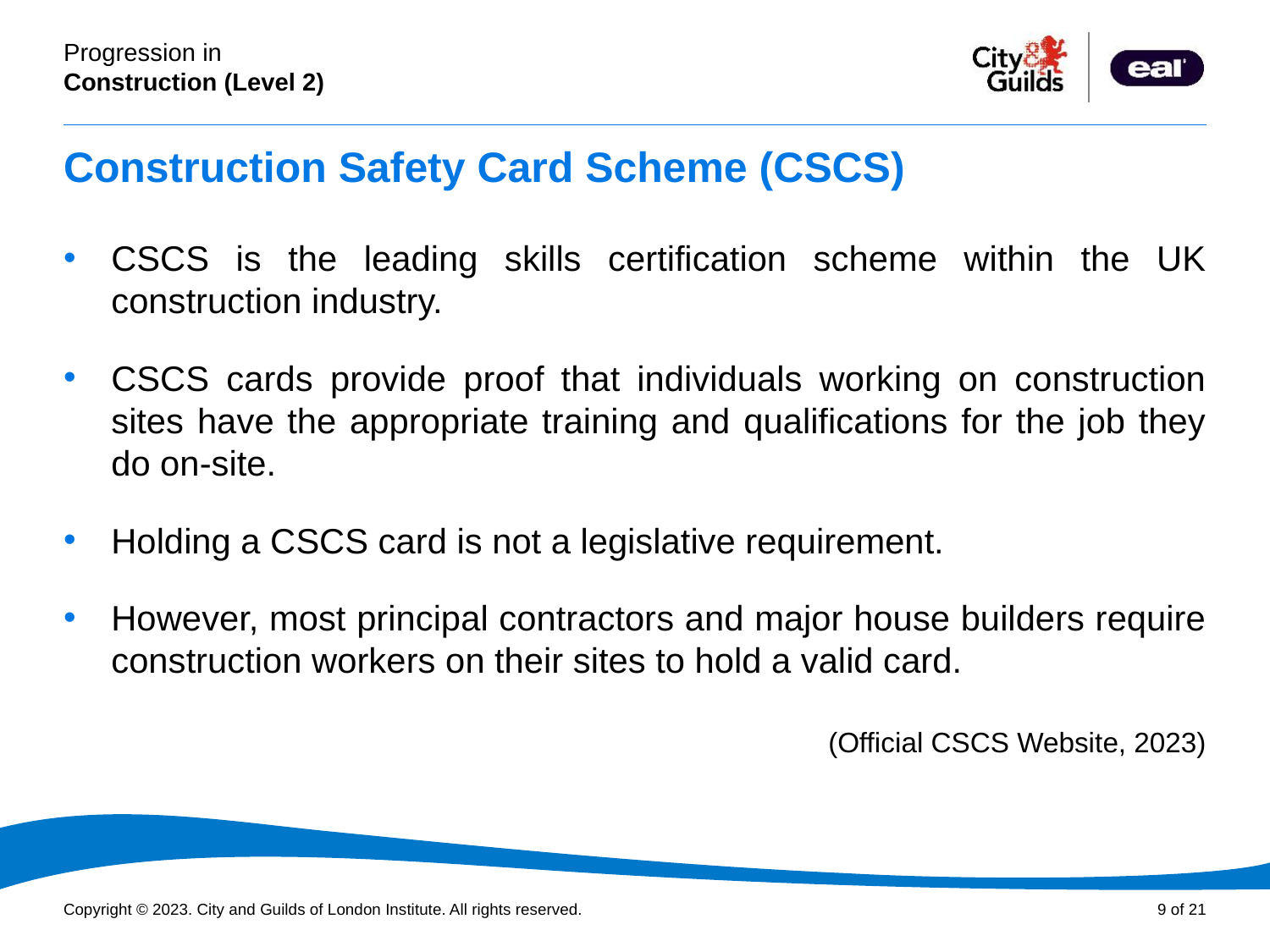

# Construction Safety Card Scheme (CSCS)
CSCS is the leading skills certification scheme within the UK construction industry.
CSCS cards provide proof that individuals working on construction sites have the appropriate training and qualifications for the job they do on-site.
Holding a CSCS card is not a legislative requirement.
However, most principal contractors and major house builders require construction workers on their sites to hold a valid card.
(Official CSCS Website, 2023)